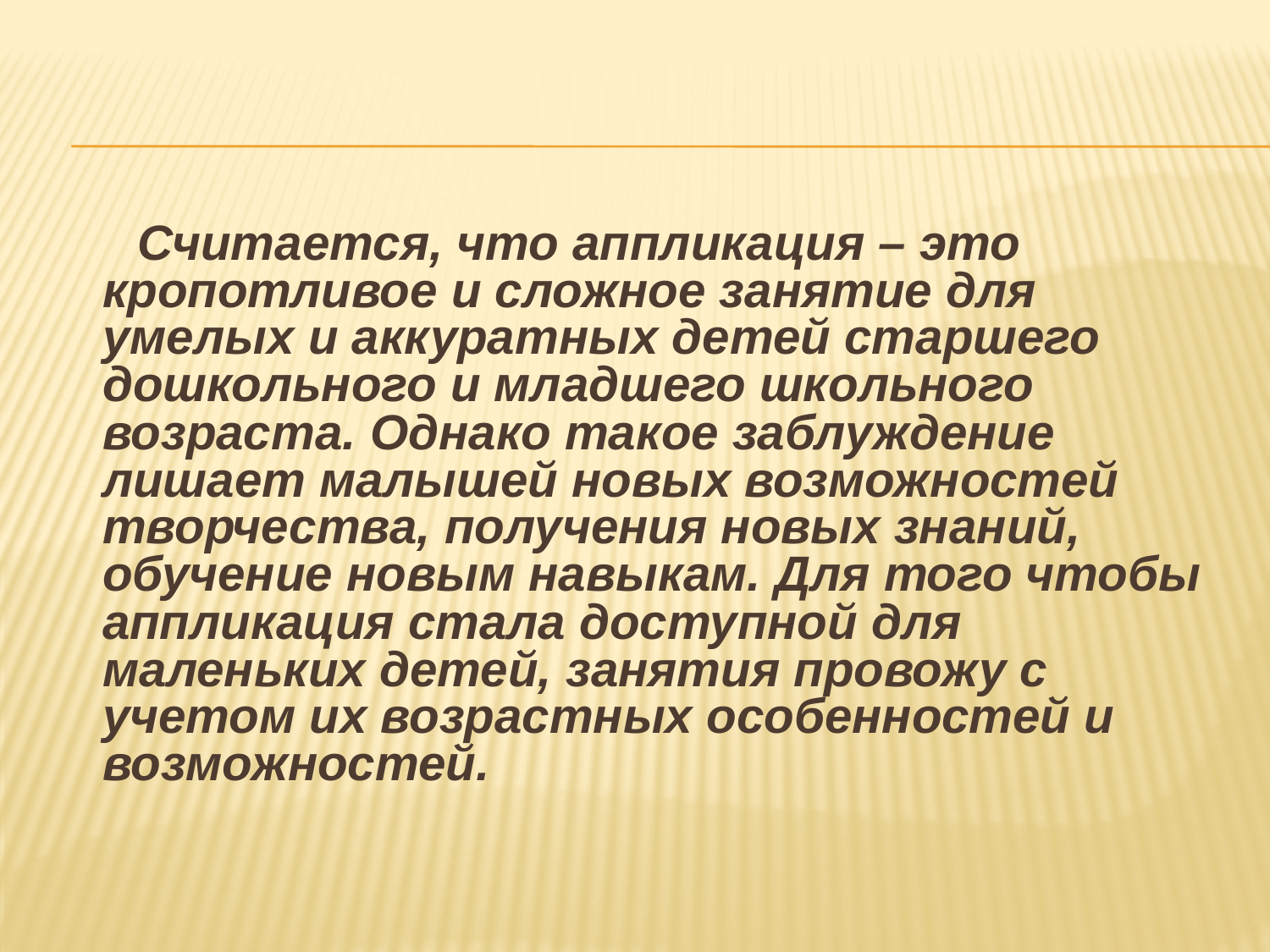

#
      Считается, что аппликация – это кропотливое и сложное занятие для умелых и аккуратных детей старшего дошкольного и младшего школьного возраста. Однако такое заблуждение лишает малышей новых возможностей творчества, получения новых знаний, обучение новым навыкам. Для того чтобы аппликация стала доступной для маленьких детей, занятия провожу с учетом их возрастных особенностей и возможностей.